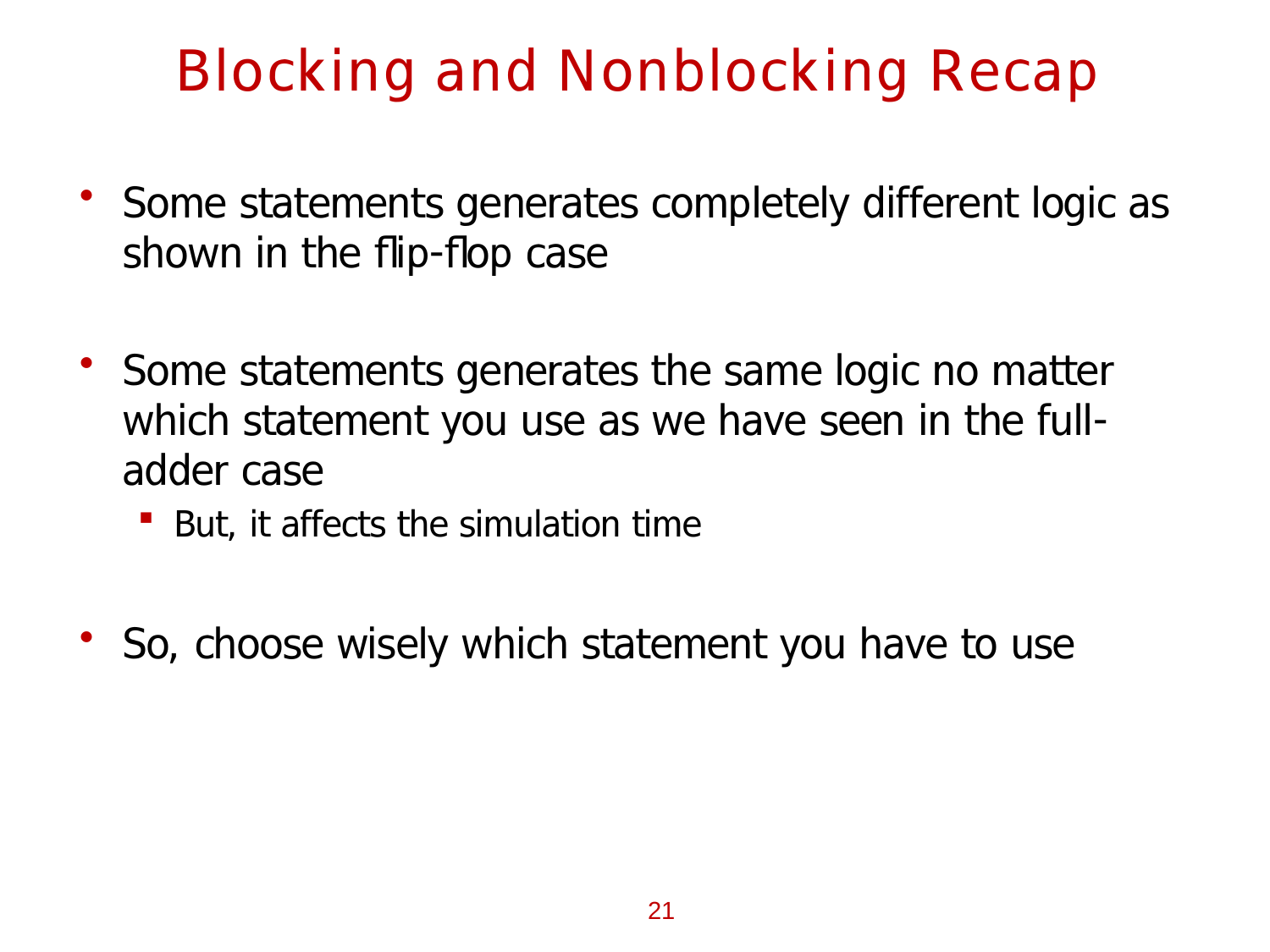

# Blocking and Nonblocking Recap
Some statements generates completely different logic as shown in the flip-flop case

Some statements generates the same logic no matter which statement you use as we have seen in the full-adder case
But, it affects the simulation time

So, choose wisely which statement you have to use
21